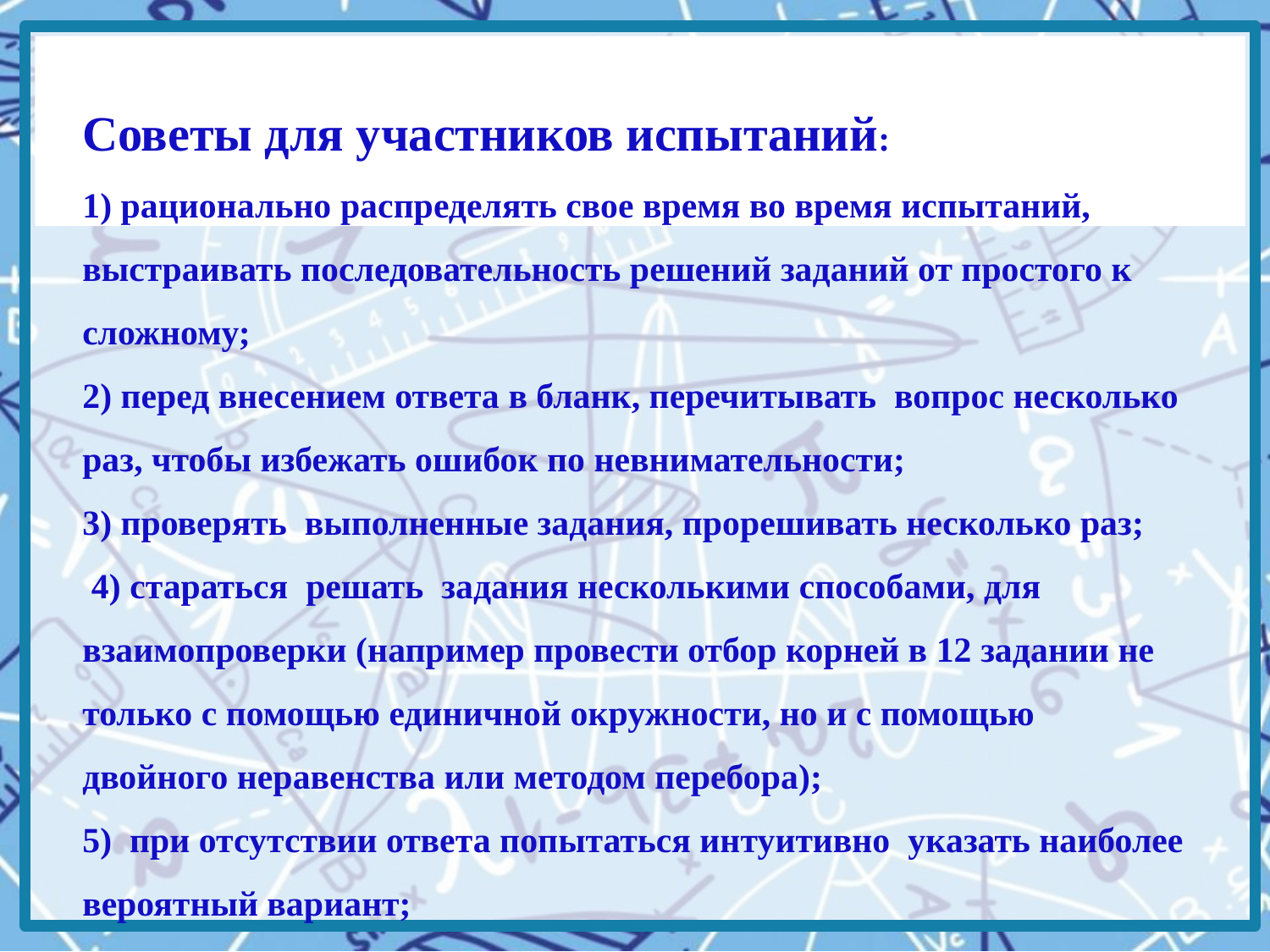

Советы для участников испытаний:
1) рационально распределять свое время во время испытаний,  выстраивать последовательность решений заданий от простого к сложному;
2) перед внесением ответа в бланк, перечитывать  вопрос несколько раз, чтобы избежать ошибок по невнимательности;
3) проверять  выполненные задания, прорешивать несколько раз;
 4) стараться  решать  задания несколькими способами, для взаимопроверки (например провести отбор корней в 12 задании не только с помощью единичной окружности, но и с помощью двойного неравенства или методом перебора);
5)  при отсутствии ответа попытаться интуитивно  указать наиболее вероятный вариант;